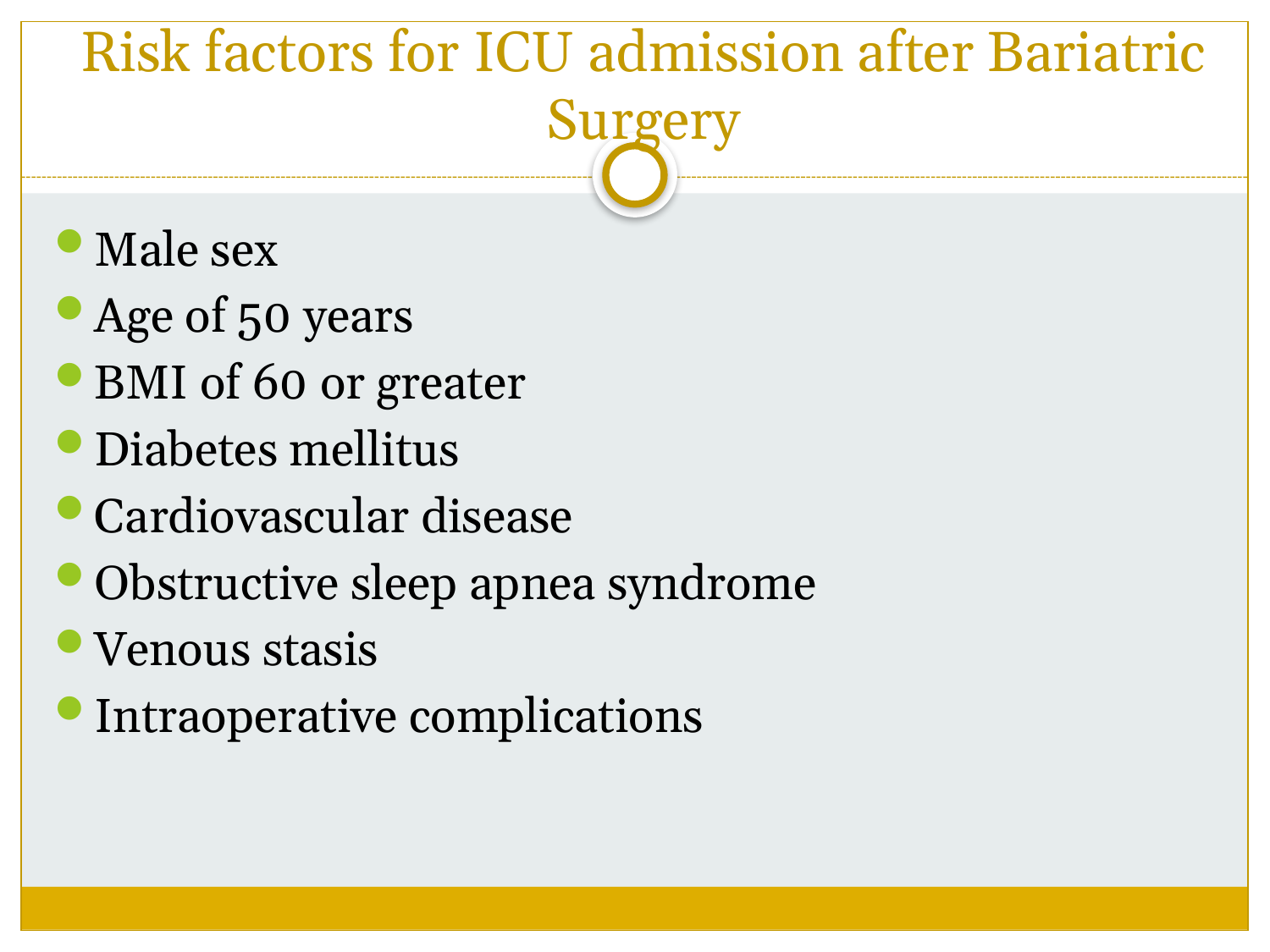

# Risk factors for ICU admission after Bariatric Surgery
Male sex
Age of 50 years
BMI of 60 or greater
Diabetes mellitus
Cardiovascular disease
Obstructive sleep apnea syndrome
Venous stasis
Intraoperative complications